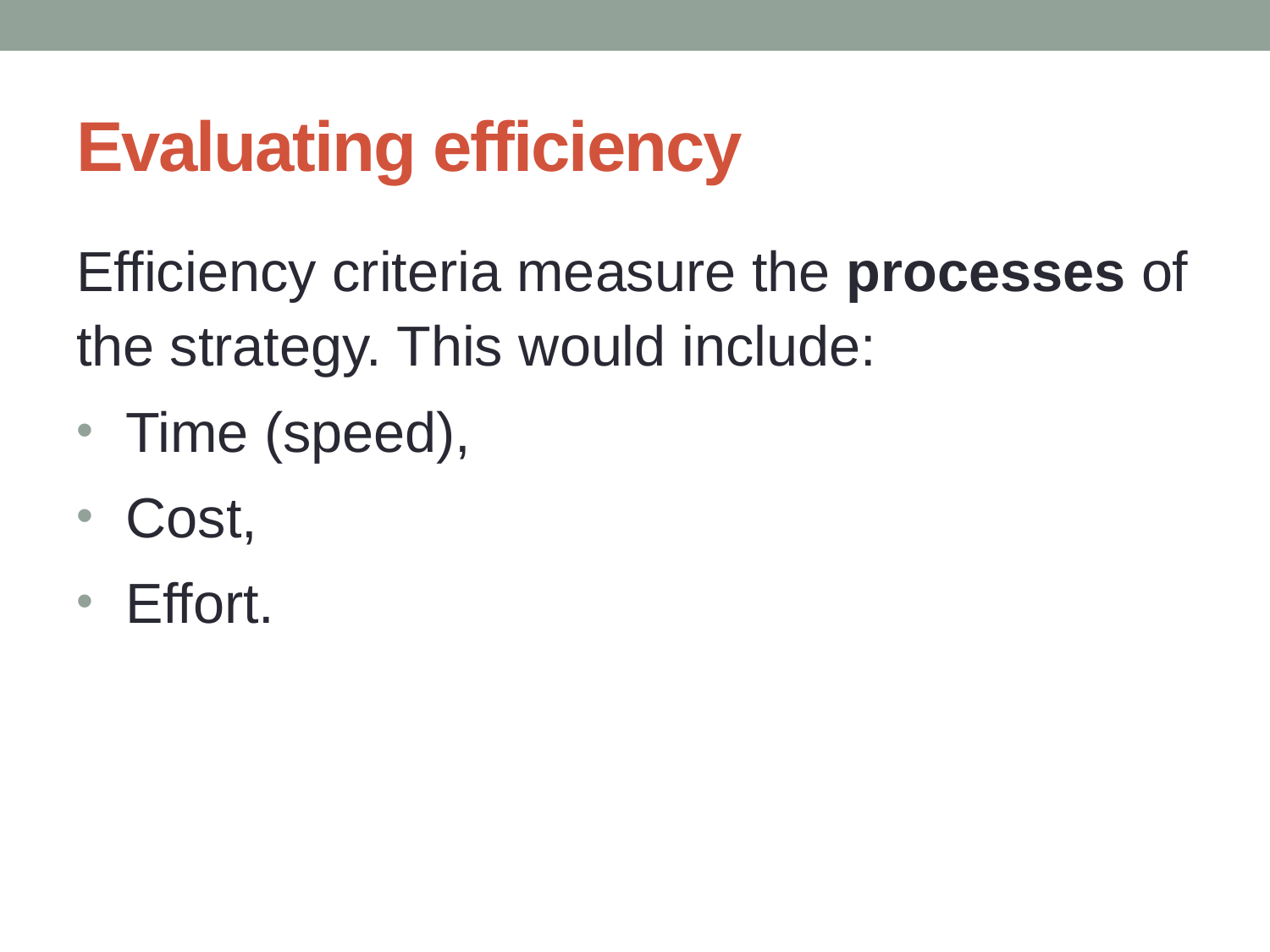

# Evaluating efficiency
Efficiency criteria measure the processes of the strategy. This would include:
Time (speed),
Cost,
Effort.